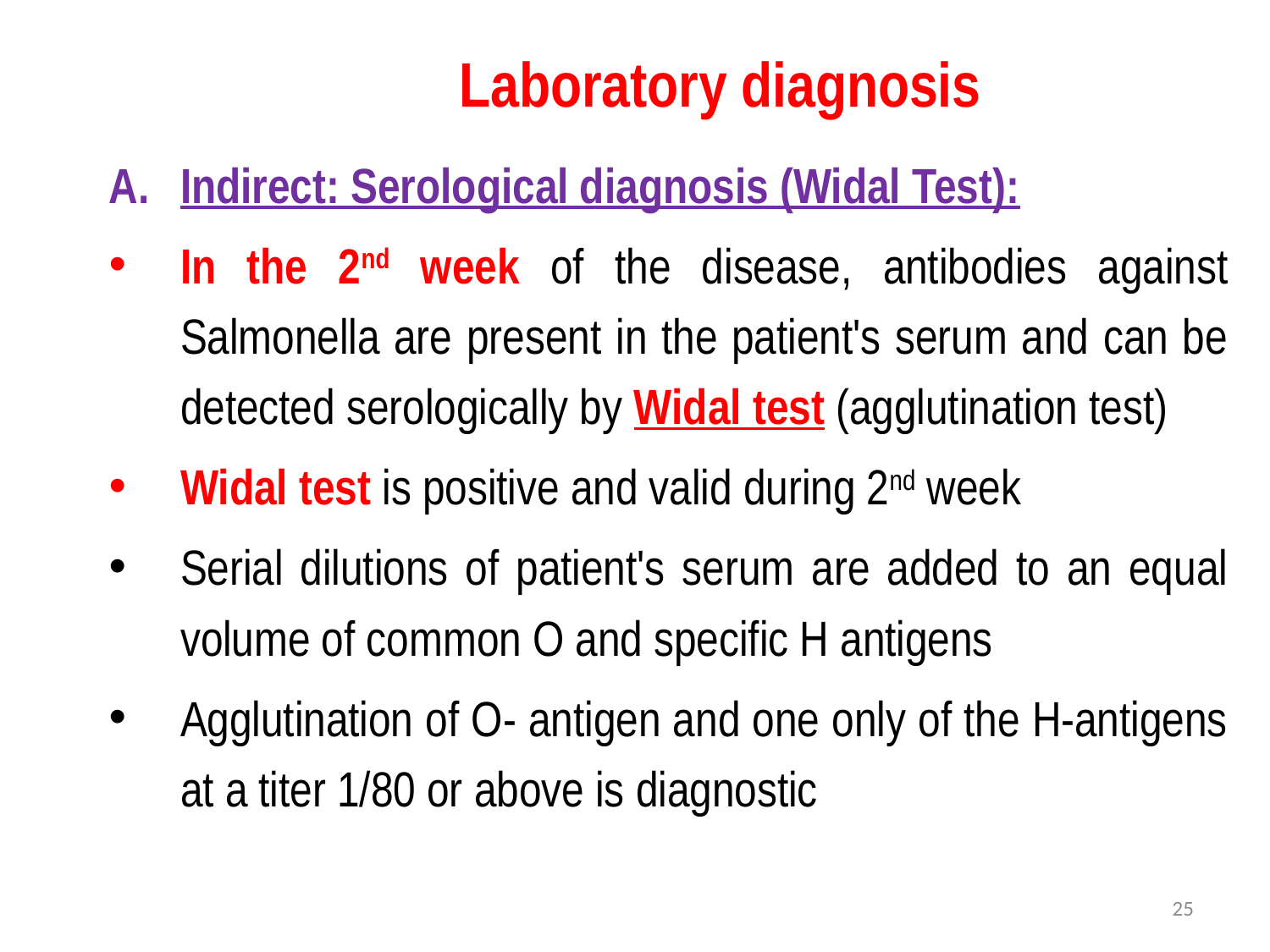

# Laboratory diagnosis
Indirect: Serological diagnosis (Widal Test):
In the 2nd week of the disease, antibodies against Salmonella are present in the patient's serum and can be detected serologically by Widal test (agglutination test)
Widal test is positive and valid during 2nd week
Serial dilutions of patient's serum are added to an equal volume of common O and specific H antigens
Agglutination of O- antigen and one only of the H-antigens at a titer 1/80 or above is diagnostic

25